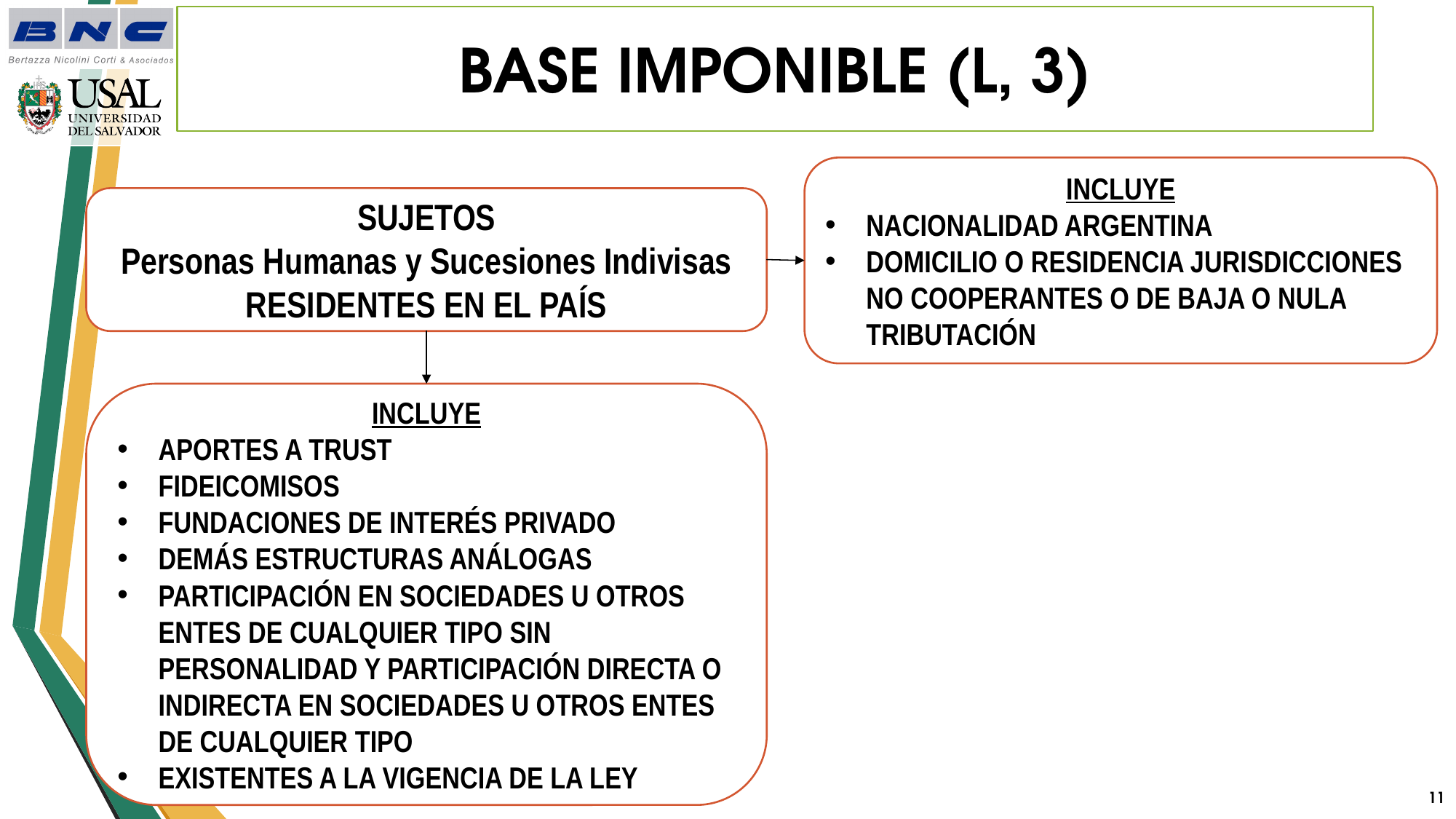

# BASE IMPONIBLE (L, 3)
INCLUYE
NACIONALIDAD ARGENTINA
DOMICILIO O RESIDENCIA JURISDICCIONES NO COOPERANTES O DE BAJA O NULA TRIBUTACIÓN
SUJETOS
Personas Humanas y Sucesiones Indivisas
RESIDENTES EN EL PAÍS
INCLUYE
APORTES A TRUST
FIDEICOMISOS
FUNDACIONES DE INTERÉS PRIVADO
DEMÁS ESTRUCTURAS ANÁLOGAS
PARTICIPACIÓN EN SOCIEDADES U OTROS ENTES DE CUALQUIER TIPO SIN PERSONALIDAD Y PARTICIPACIÓN DIRECTA O INDIRECTA EN SOCIEDADES U OTROS ENTES DE CUALQUIER TIPO
EXISTENTES A LA VIGENCIA DE LA LEY
11